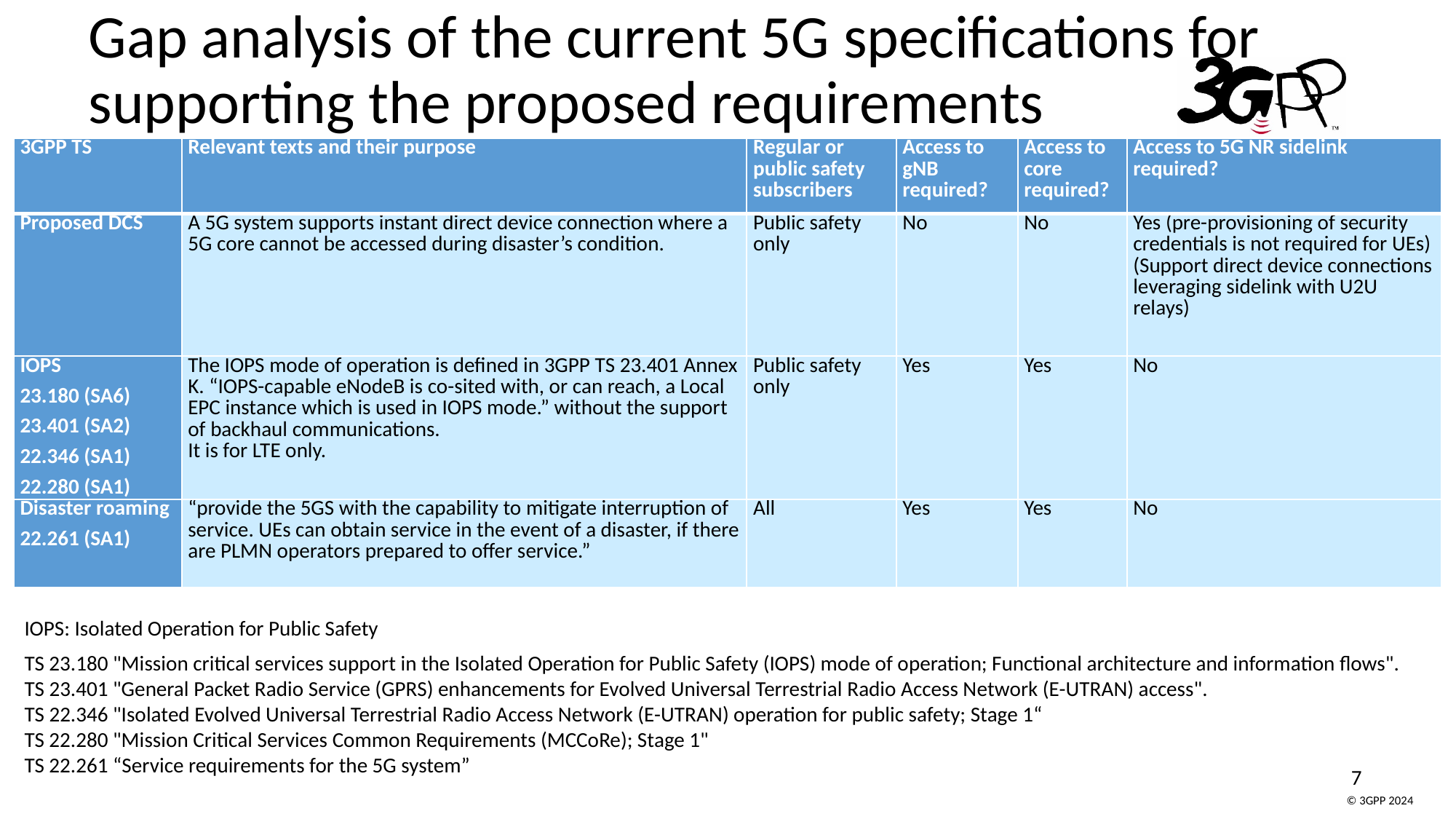

# Gap analysis of the current 5G specifications for supporting the proposed requirements
| 3GPP TS | Relevant texts and their purpose | Regular or public safety subscribers | Access to gNB required? | Access to core required? | Access to 5G NR sidelink required? |
| --- | --- | --- | --- | --- | --- |
| Proposed DCS | A 5G system supports instant direct device connection where a 5G core cannot be accessed during disaster’s condition. | Public safety only | No | No | Yes (pre-provisioning of security credentials is not required for UEs) (Support direct device connections leveraging sidelink with U2U relays) |
| IOPS 23.180 (SA6) 23.401 (SA2) 22.346 (SA1) 22.280 (SA1) | The IOPS mode of operation is defined in 3GPP TS 23.401 Annex K. “IOPS-capable eNodeB is co-sited with, or can reach, a Local EPC instance which is used in IOPS mode.” without the support of backhaul communications. It is for LTE only. | Public safety only | Yes | Yes | No |
| Disaster roaming 22.261 (SA1) | “provide the 5GS with the capability to mitigate interruption of service. UEs can obtain service in the event of a disaster, if there are PLMN operators prepared to offer service.” | All | Yes | Yes | No |
IOPS: Isolated Operation for Public Safety
TS 23.180 "Mission critical services support in the Isolated Operation for Public Safety (IOPS) mode of operation; Functional architecture and information flows".
TS 23.401 "General Packet Radio Service (GPRS) enhancements for Evolved Universal Terrestrial Radio Access Network (E-UTRAN) access".
TS 22.346 "Isolated Evolved Universal Terrestrial Radio Access Network (E-UTRAN) operation for public safety; Stage 1“
TS 22.280 "Mission Critical Services Common Requirements (MCCoRe); Stage 1"
TS 22.261 “Service requirements for the 5G system”